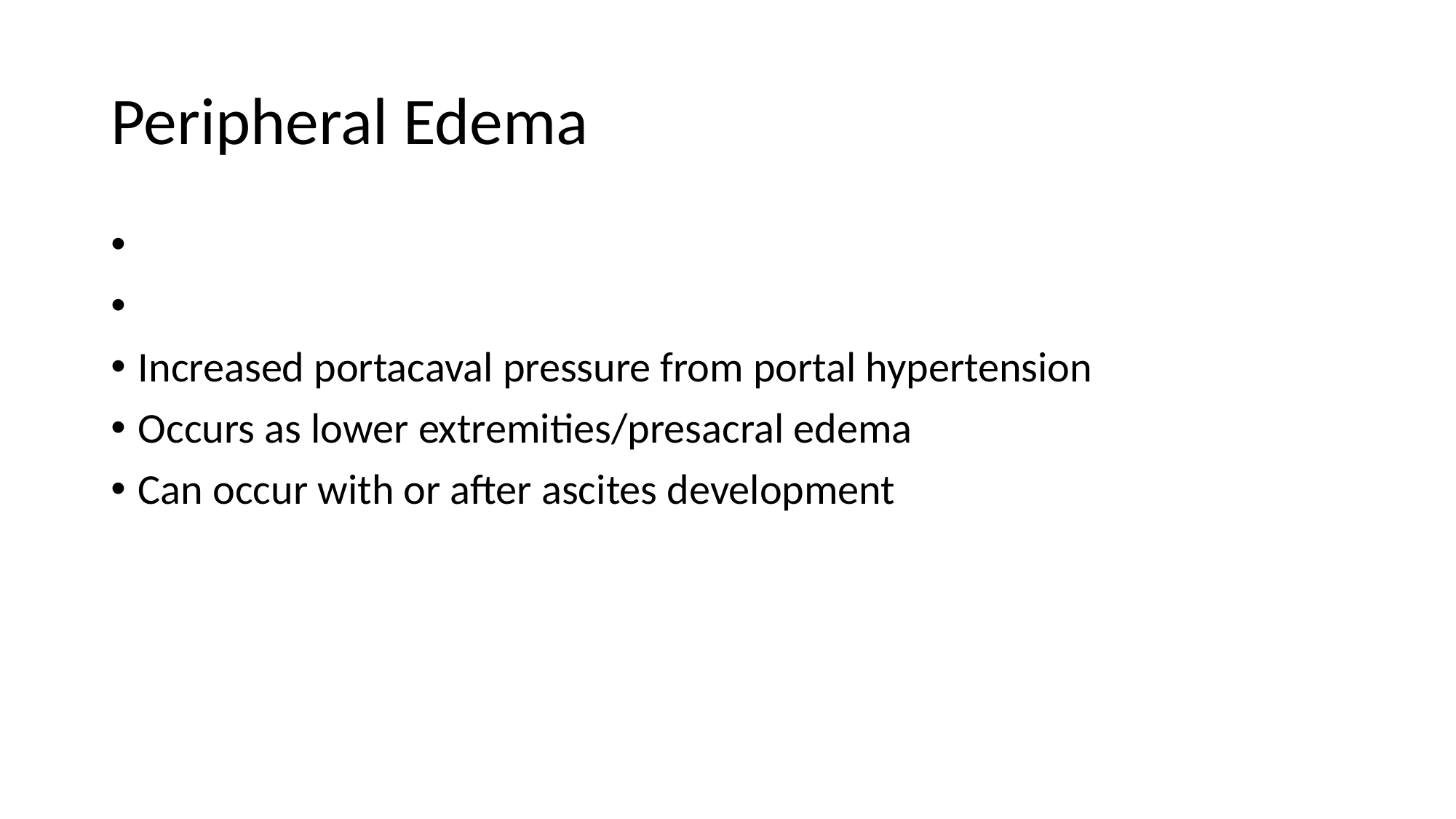

# Peripheral Edema

Increased portacaval pressure from portal hypertension
Occurs as lower extremities/presacral edema
Can occur with or after ascites development